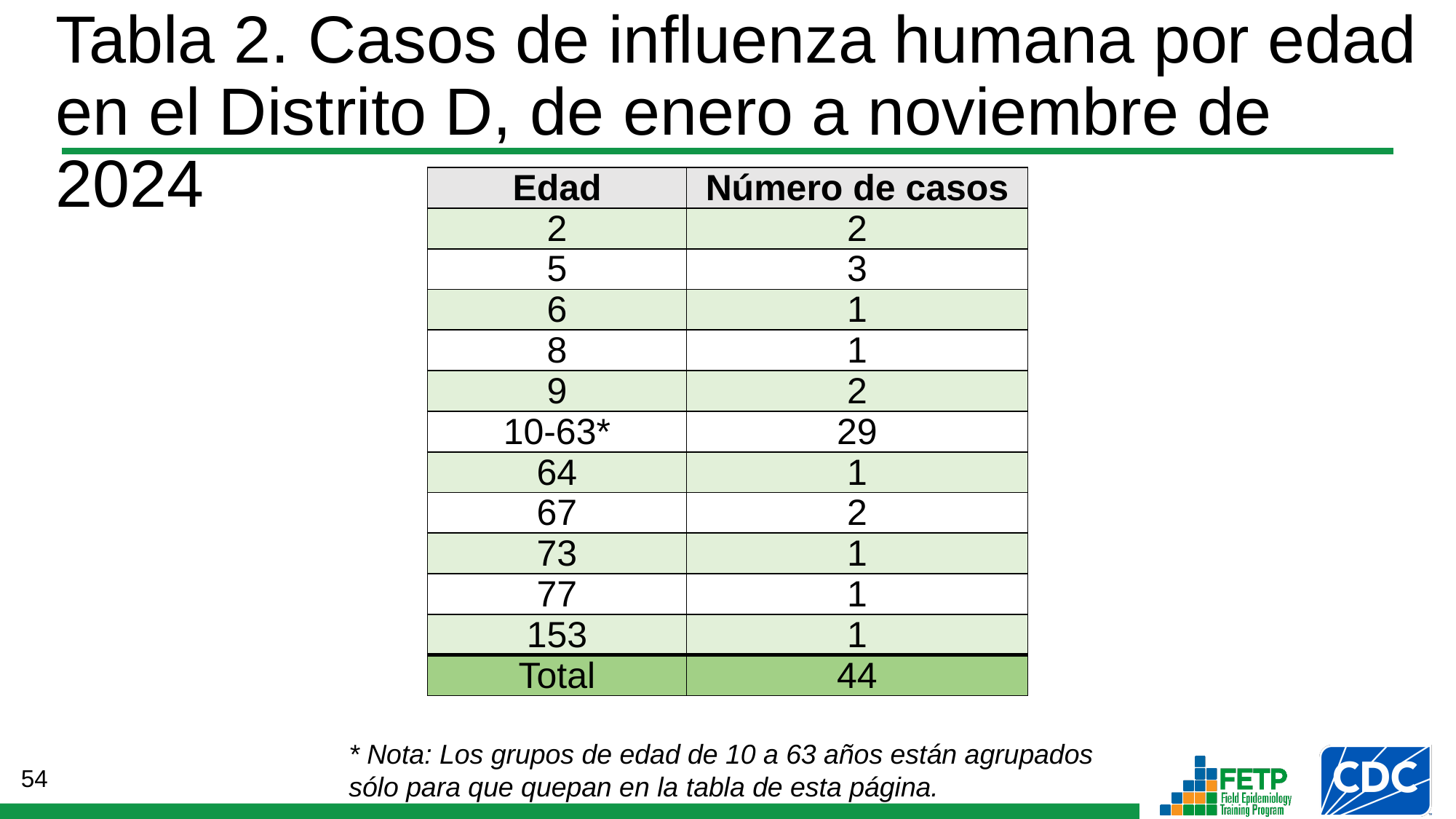

# Tabla 2. Casos de influenza humana por edad en el Distrito D, de enero a noviembre de 2024
| Edad | Número de casos |
| --- | --- |
| 2 | 2 |
| 5 | 3 |
| 6 | 1 |
| 8 | 1 |
| 9 | 2 |
| 10-63\* | 29 |
| 64 | 1 |
| 67 | 2 |
| 73 | 1 |
| 77 | 1 |
| 153 | 1 |
| Total | 44 |
* Nota: Los grupos de edad de 10 a 63 años están agrupados sólo para que quepan en la tabla de esta página.